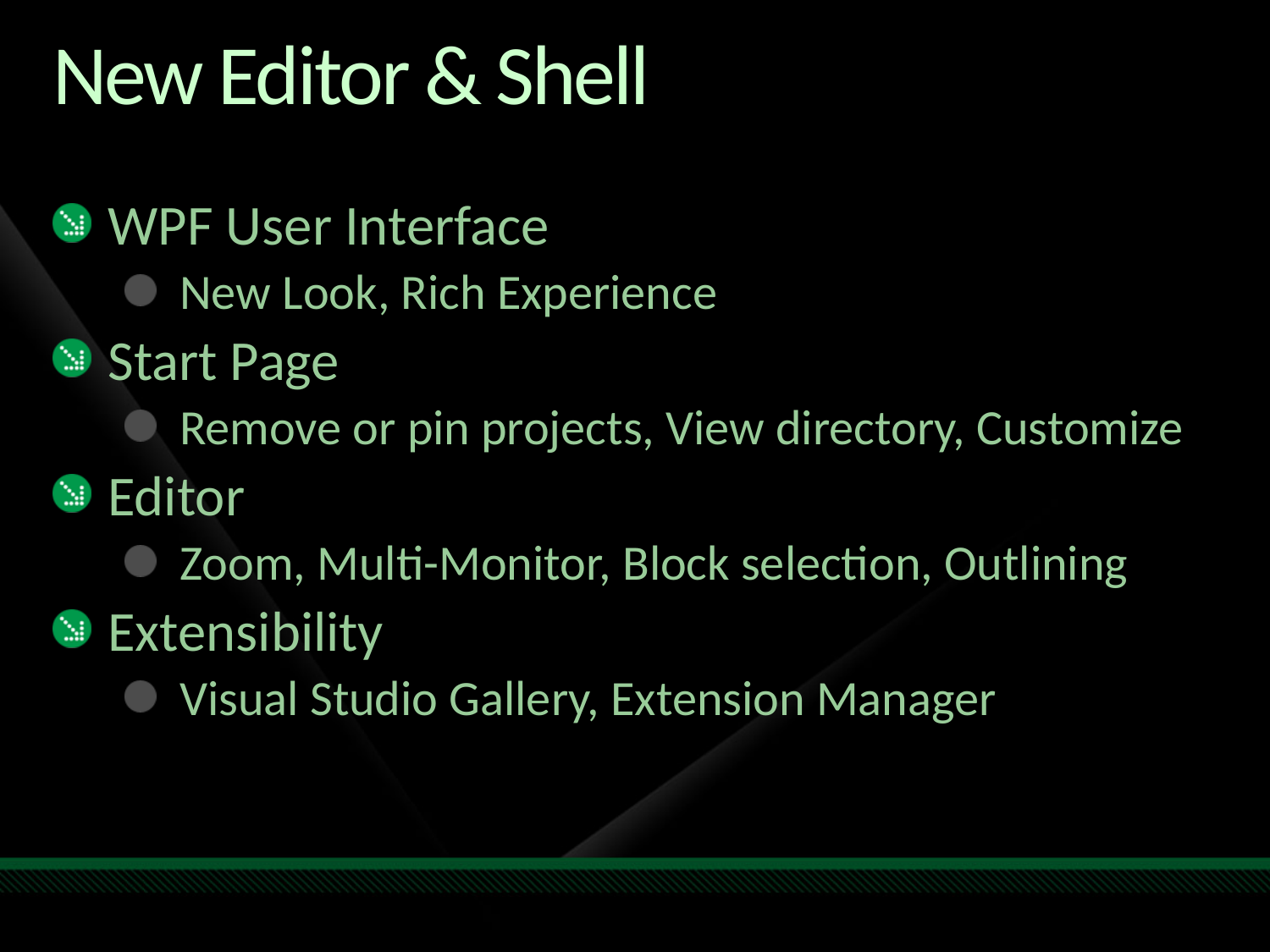

# New Editor & Shell
WPF User Interface
New Look, Rich Experience
Start Page
Remove or pin projects, View directory, Customize
Editor
Zoom, Multi-Monitor, Block selection, Outlining
Extensibility
Visual Studio Gallery, Extension Manager